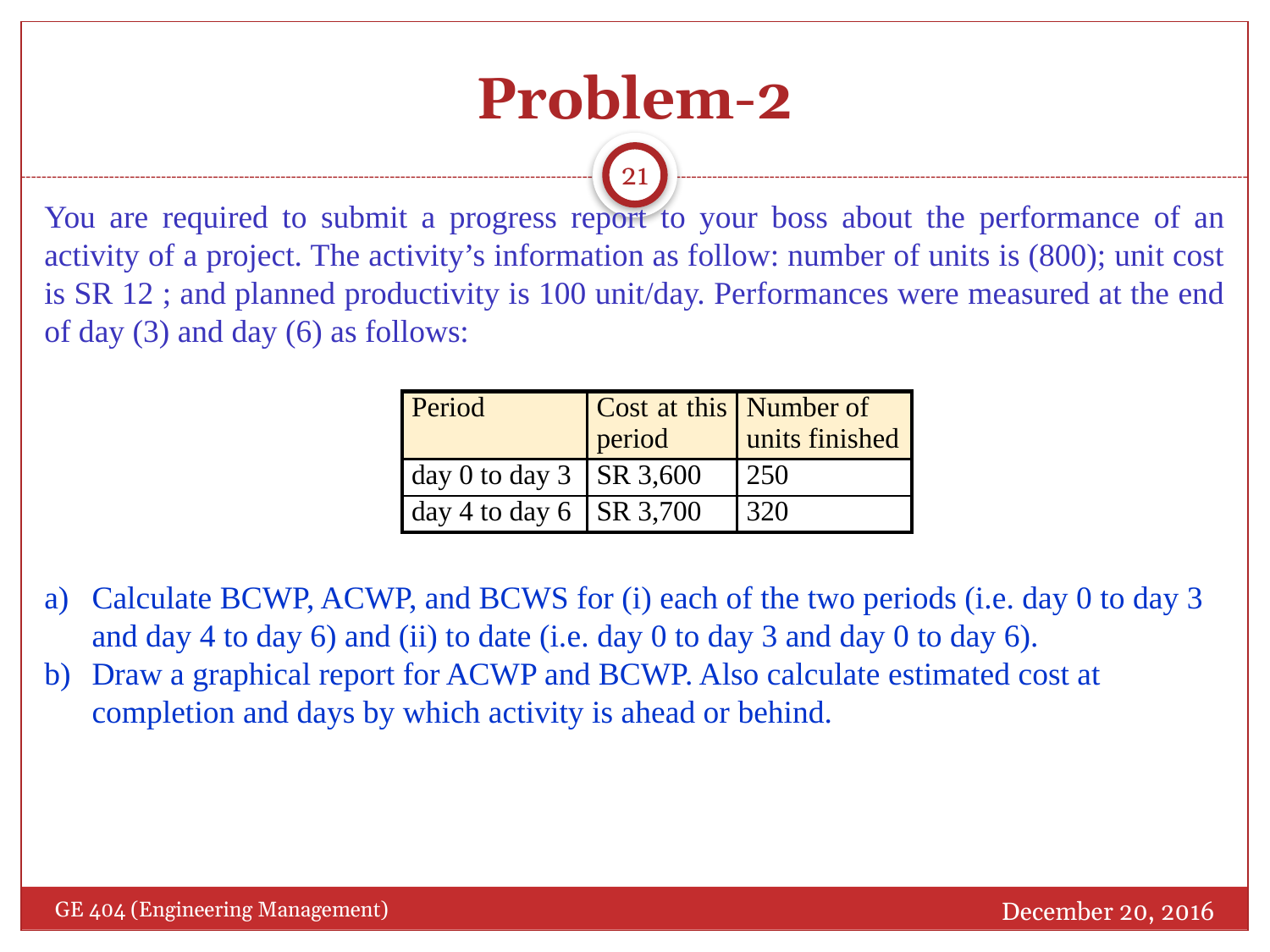

# Problem-2
21
You are required to submit a progress report to your boss about the performance of an activity of a project. The activity’s information as follow: number of units is (800); unit cost is SR 12 ; and planned productivity is 100 unit/day. Performances were measured at the end of day (3) and day (6) as follows:
| Period | Cost at this period | Number of units finished |
| --- | --- | --- |
| day 0 to day 3 | SR 3,600 | 250 |
| day 4 to day 6 | SR 3,700 | 320 |
Calculate BCWP, ACWP, and BCWS for (i) each of the two periods (i.e. day 0 to day 3 and day 4 to day 6) and (ii) to date (i.e. day 0 to day 3 and day 0 to day 6).
Draw a graphical report for ACWP and BCWP. Also calculate estimated cost at completion and days by which activity is ahead or behind.
December 20, 2016
GE 404 (Engineering Management)